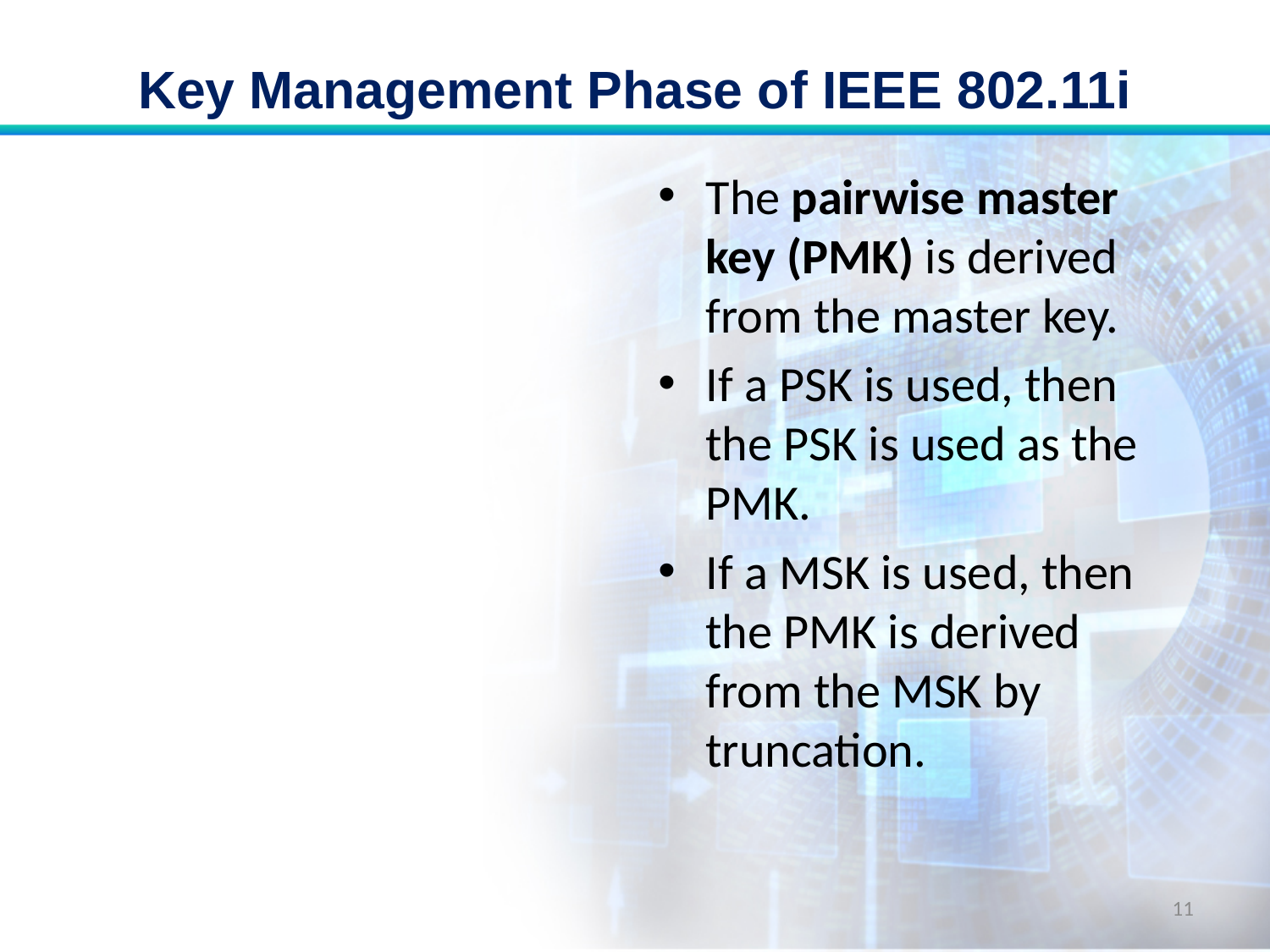

# Key Management Phase of IEEE 802.11i
The pairwise master key (PMK) is derived from the master key.
If a PSK is used, then the PSK is used as the PMK.
If a MSK is used, then the PMK is derived from the MSK by truncation.
11